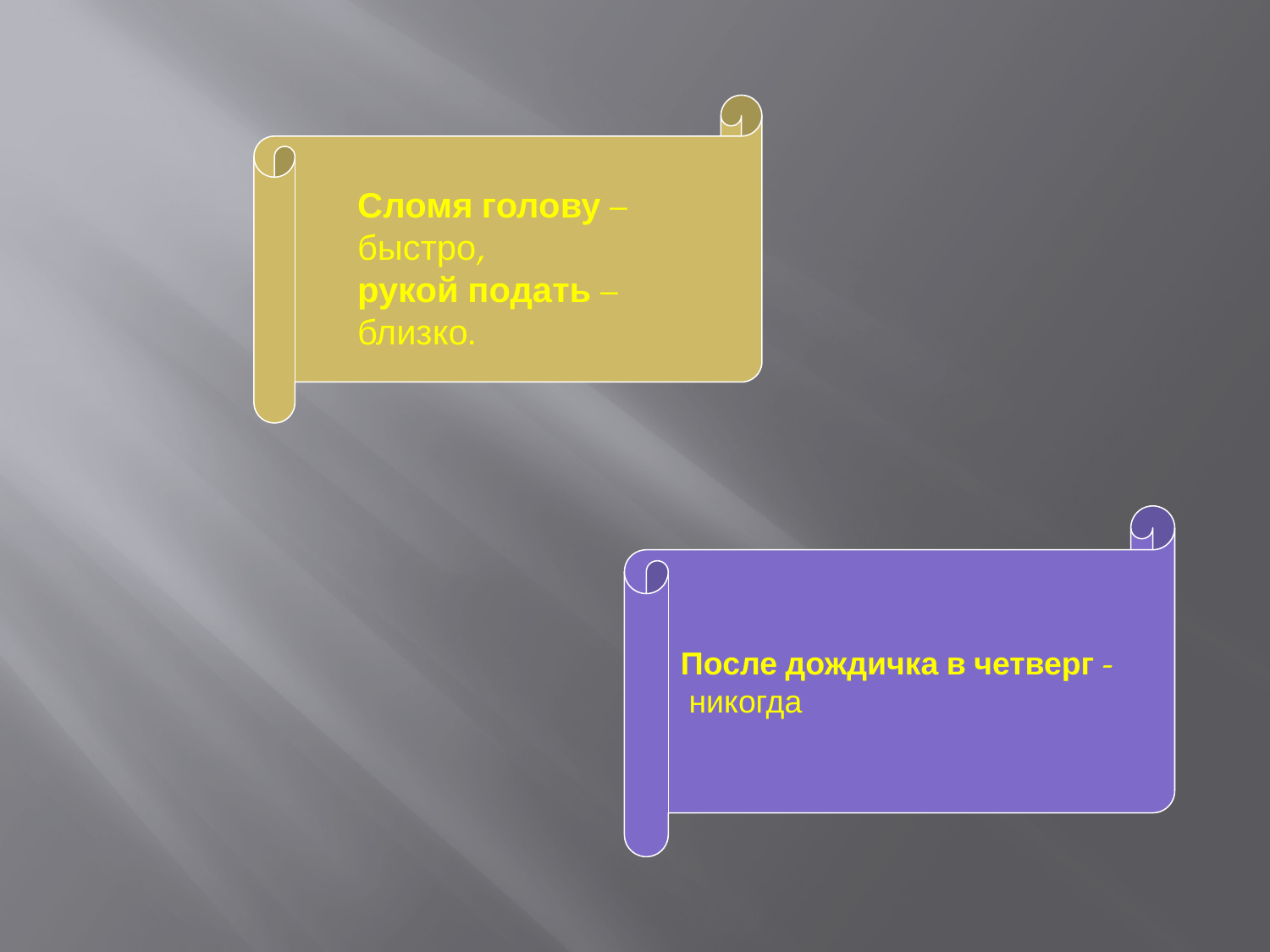

Сломя голову – быстро,
рукой подать – близко.
После дождичка в четверг -
 никогда